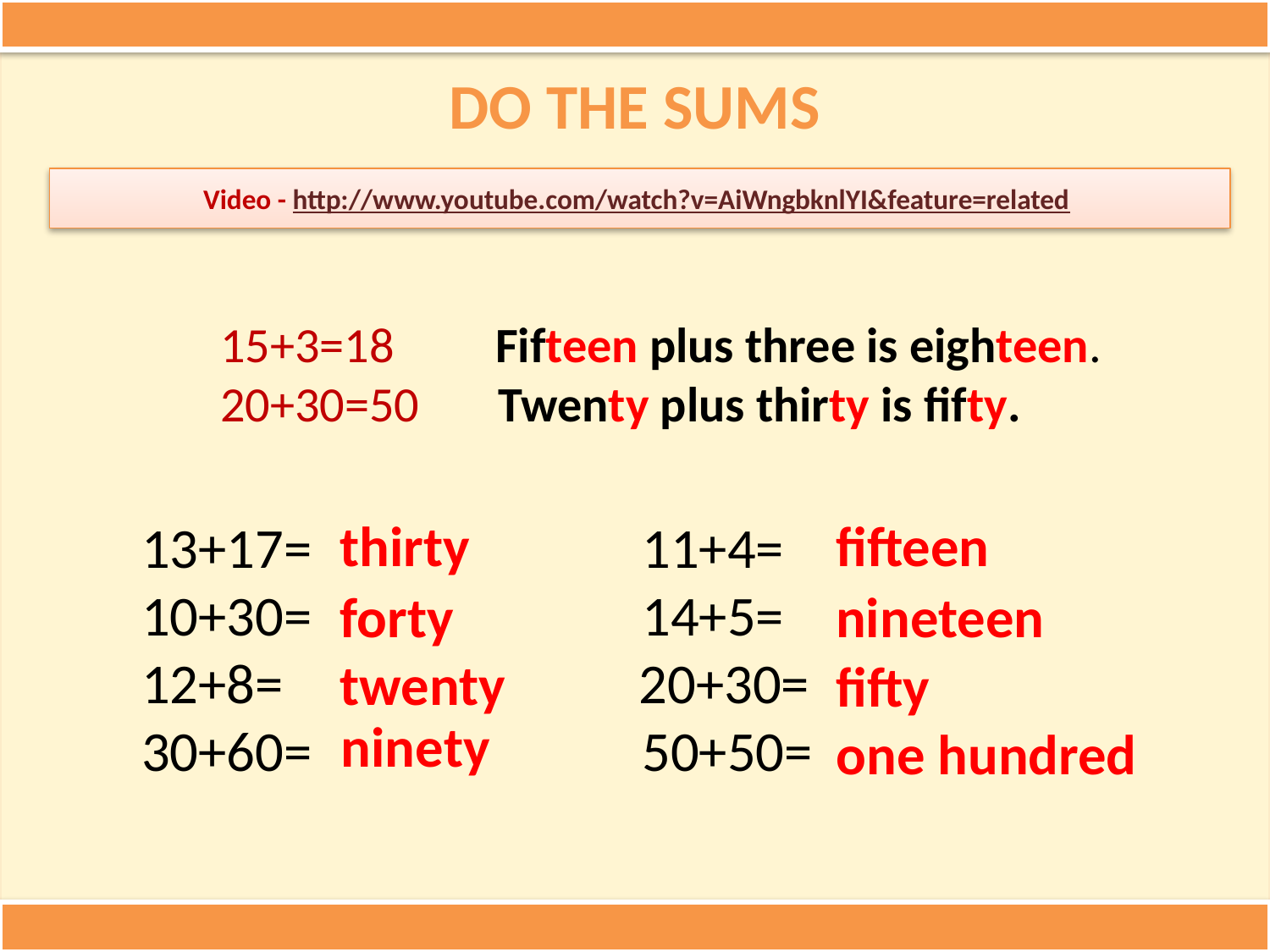

Do the sums
Video - http://www.youtube.com/watch?v=AiWngbknlYI&feature=related
               15+3=18         Fifteen plus three is eighteen.
               20+30=50       Twenty plus thirty is fifty.
thirty
fifteen
13+17=                          11+4=
10+30=                          14+5=
12+8=                            20+30=
30+60=                          50+50=
forty
nineteen
twenty
fifty
ninety
one hundred